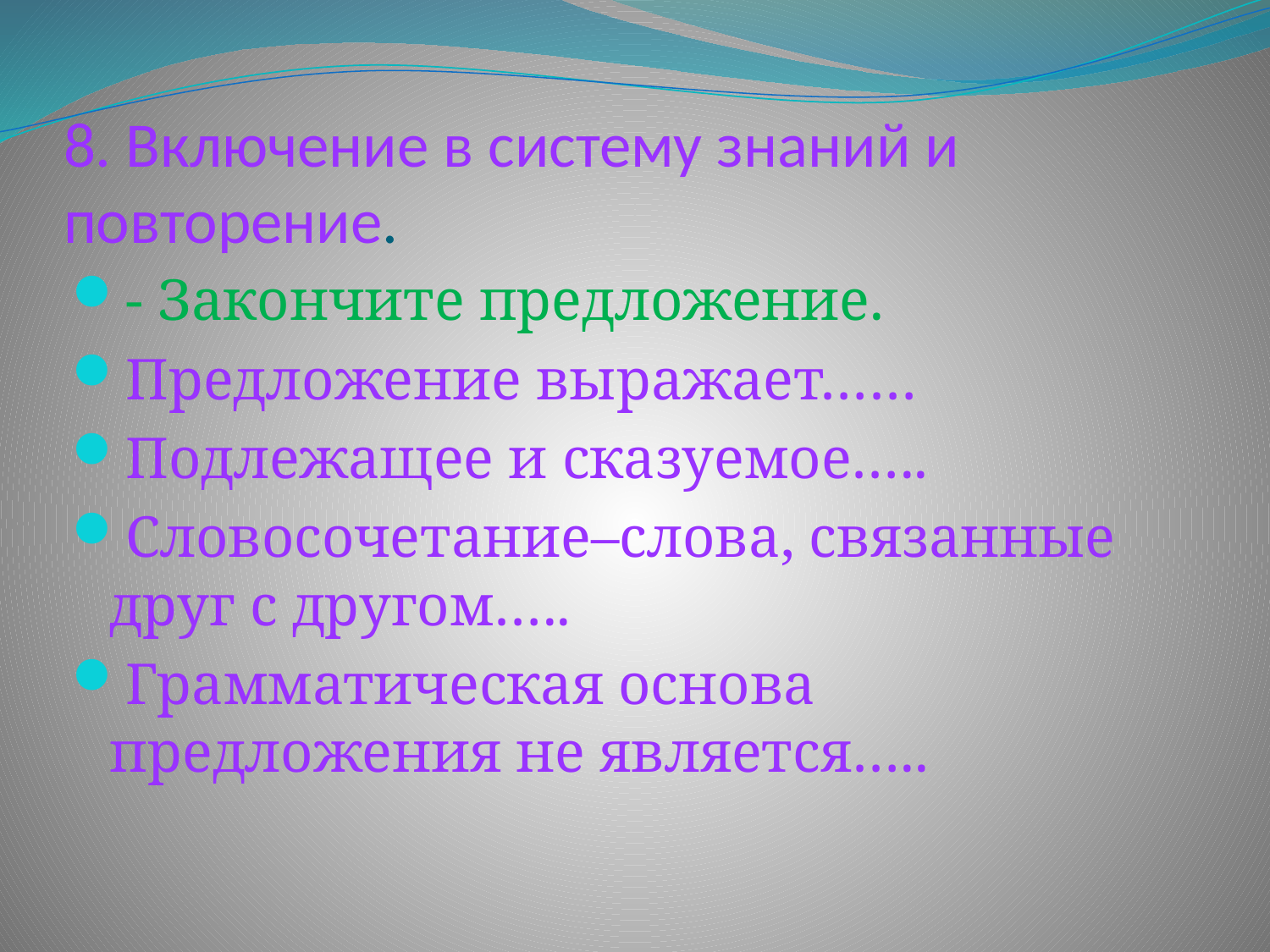

# 8. Включение в систему знаний и повторение.
- Закончите предложение.
Предложение выражает……
Подлежащее и сказуемое…..
Словосочетание–слова, связанные друг с другом…..
Грамматическая основа предложения не является…..